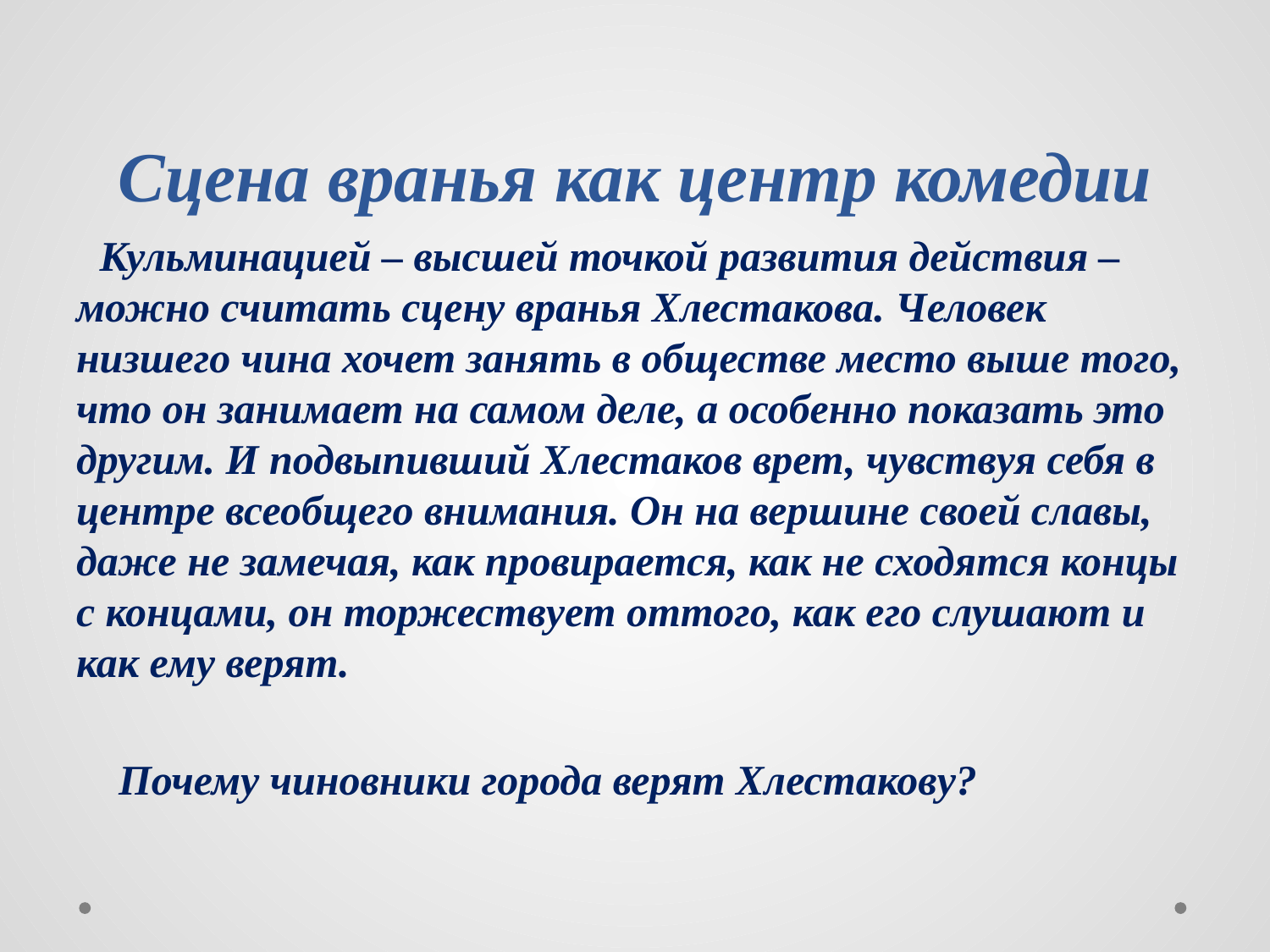

# Сцена вранья как центр комедии
  Кульминацией – высшей точкой развития действия – можно считать сцену вранья Хлестакова. Человек низшего чина хочет занять в обществе место выше того, что он занимает на самом деле, а особенно показать это другим. И подвыпивший Хлестаков врет, чувствуя себя в центре всеобщего внимания. Он на вершине своей славы, даже не замечая, как провирается, как не сходятся концы с концами, он торжествует оттого, как его слушают и как ему верят.

    Почему чиновники города верят Хлестакову?